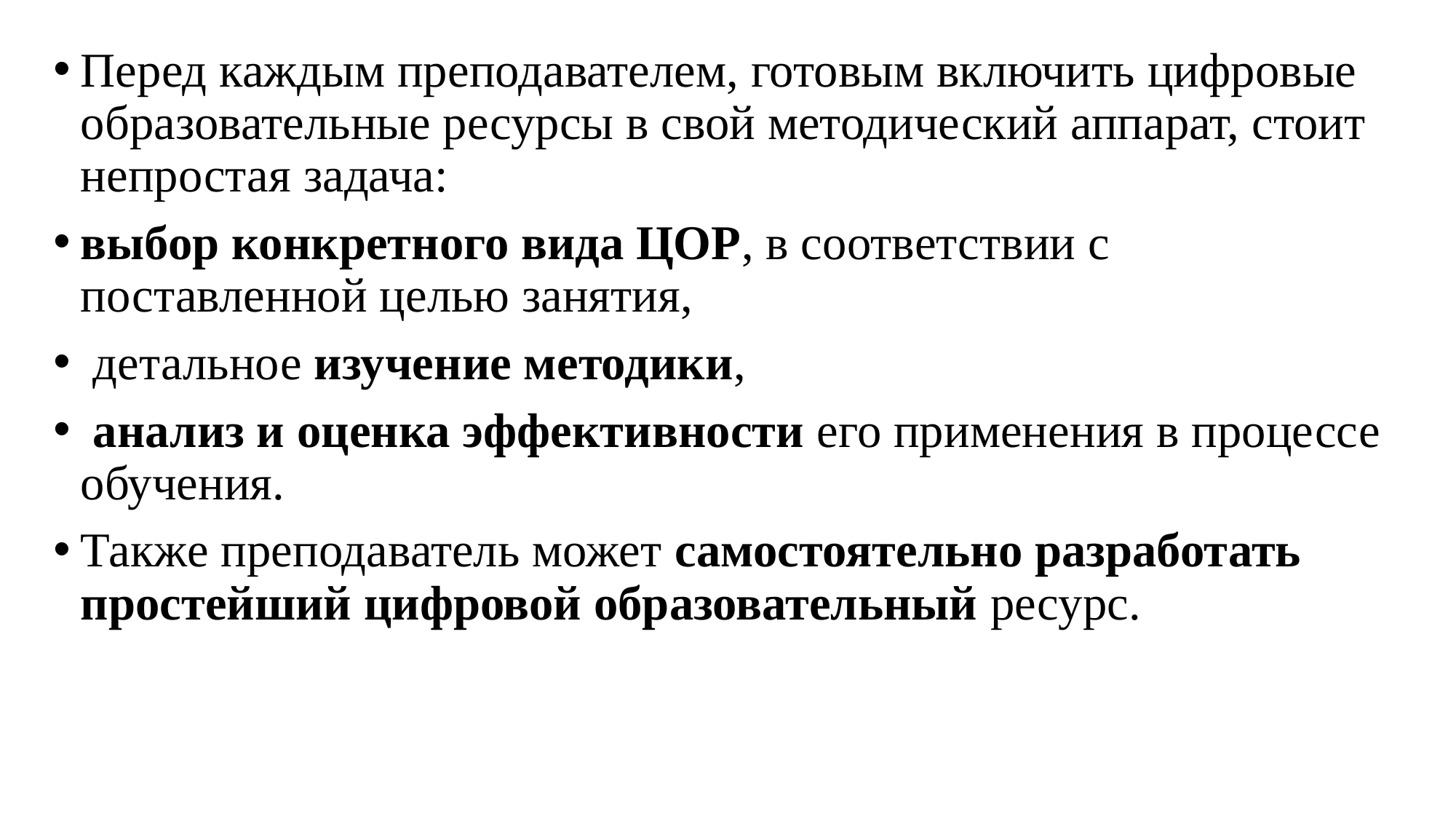

Перед каждым преподавателем, готовым включить цифровые образовательные ресурсы в свой методический аппарат, стоит непростая задача:
выбор конкретного вида ЦОР, в соответствии с поставленной целью занятия,
 детальное изучение методики,
 анализ и оценка эффективности его применения в процессе обучения.
Также преподаватель может самостоятельно разработать простейший цифровой образовательный ресурс.